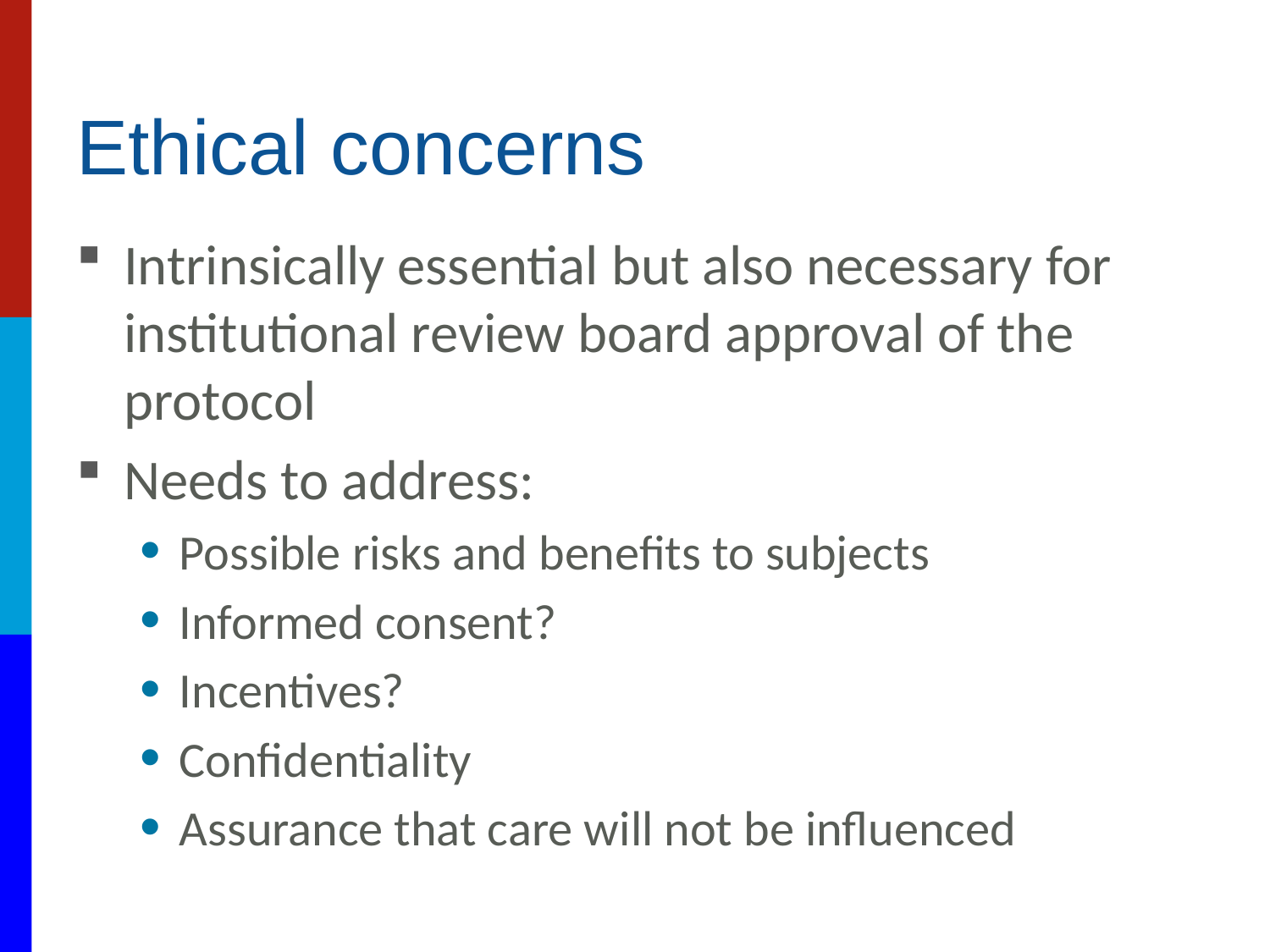

# Ethical concerns
Intrinsically essential but also necessary for institutional review board approval of the protocol
Needs to address:
Possible risks and benefits to subjects
Informed consent?
Incentives?
Confidentiality
Assurance that care will not be influenced